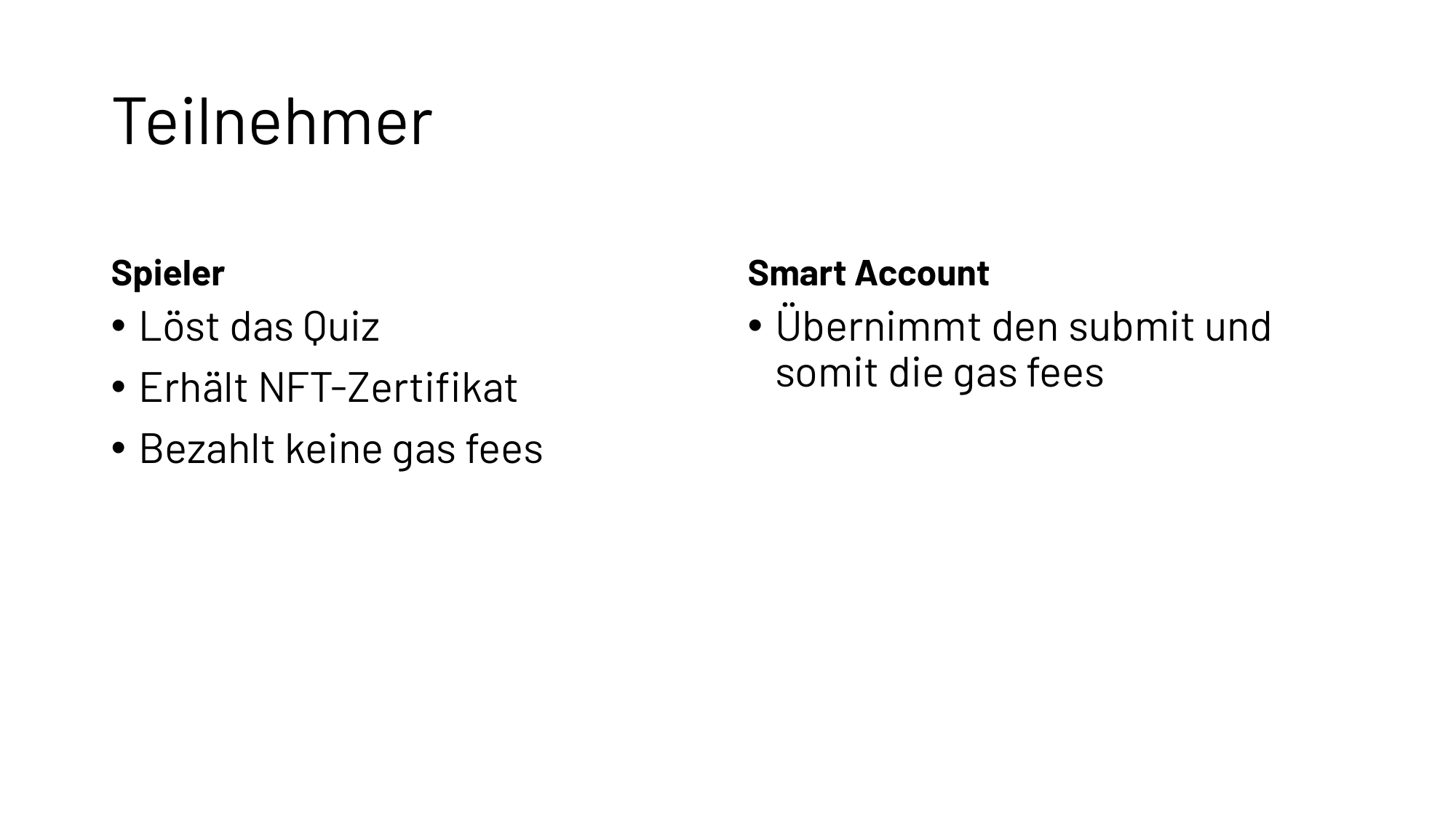

# Teilnehmer
Spieler
Smart Account
Löst das Quiz
Erhält NFT-Zertifikat
Bezahlt keine gas fees
Übernimmt den submit und somit die gas fees